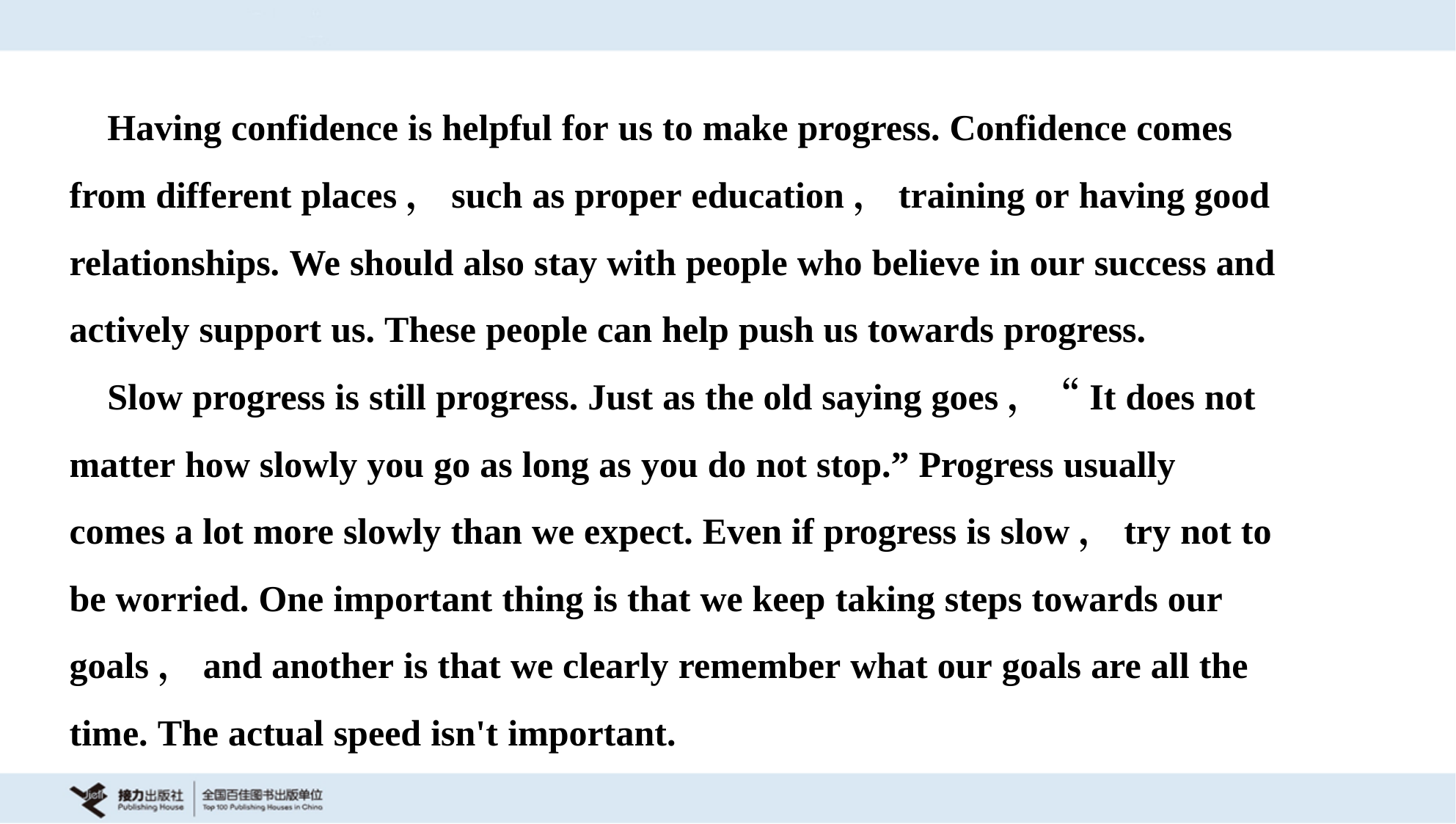

Having confidence is helpful for us to make progress. Confidence comes
from different places，such as proper education，training or having good
relationships. We should also stay with people who believe in our success and
actively support us. These people can help push us towards progress.
    Slow progress is still progress. Just as the old saying goes，“It does not
matter how slowly you go as long as you do not stop.” Progress usually
comes a lot more slowly than we expect. Even if progress is slow，try not to
be worried. One important thing is that we keep taking steps towards our
goals，and another is that we clearly remember what our goals are all the
time. The actual speed isn't important.